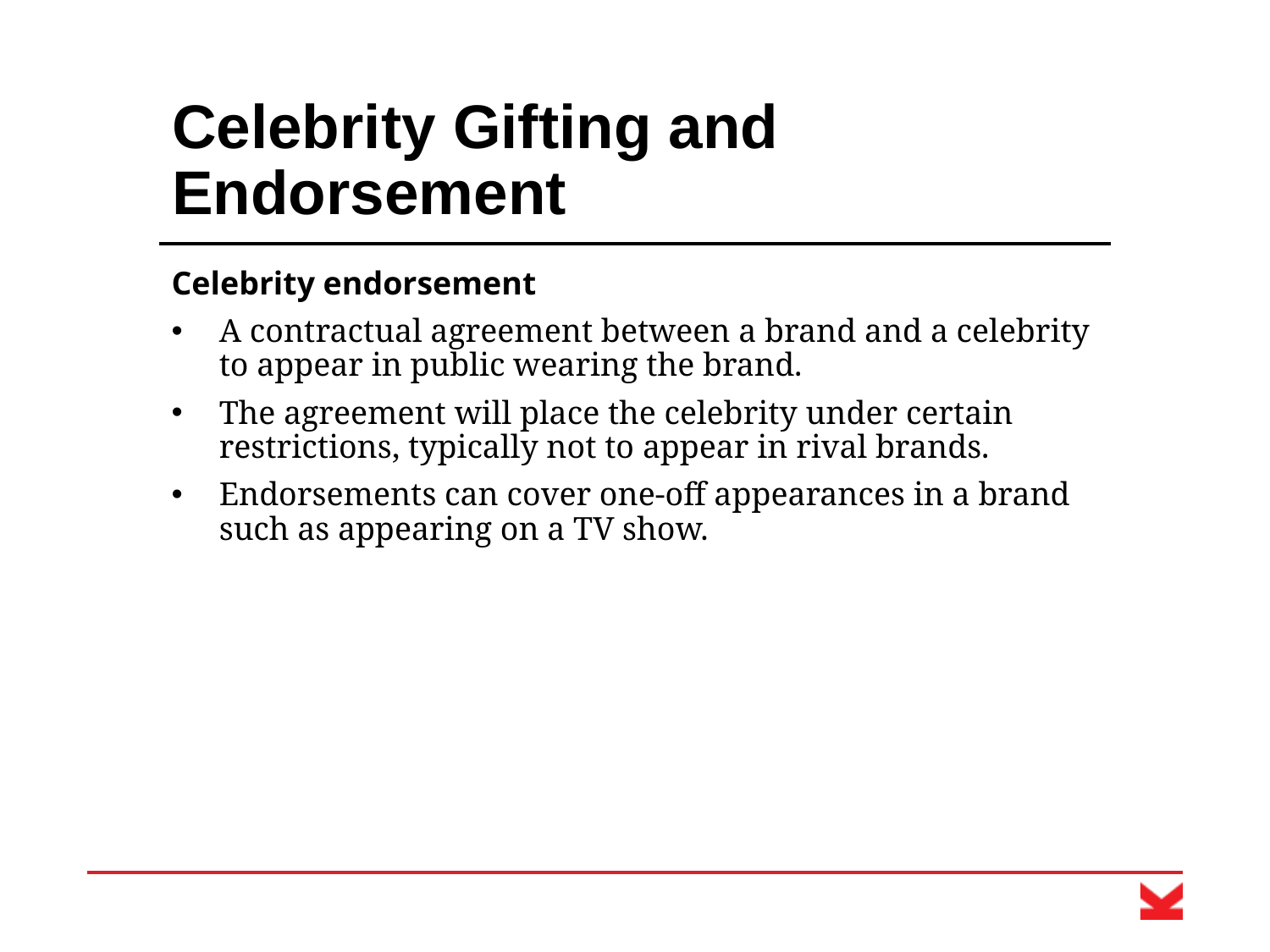

# Celebrity Gifting and Endorsement
Celebrity endorsement
A contractual agreement between a brand and a celebrity to appear in public wearing the brand.
The agreement will place the celebrity under certain restrictions, typically not to appear in rival brands.
Endorsements can cover one-off appearances in a brand such as appearing on a TV show.